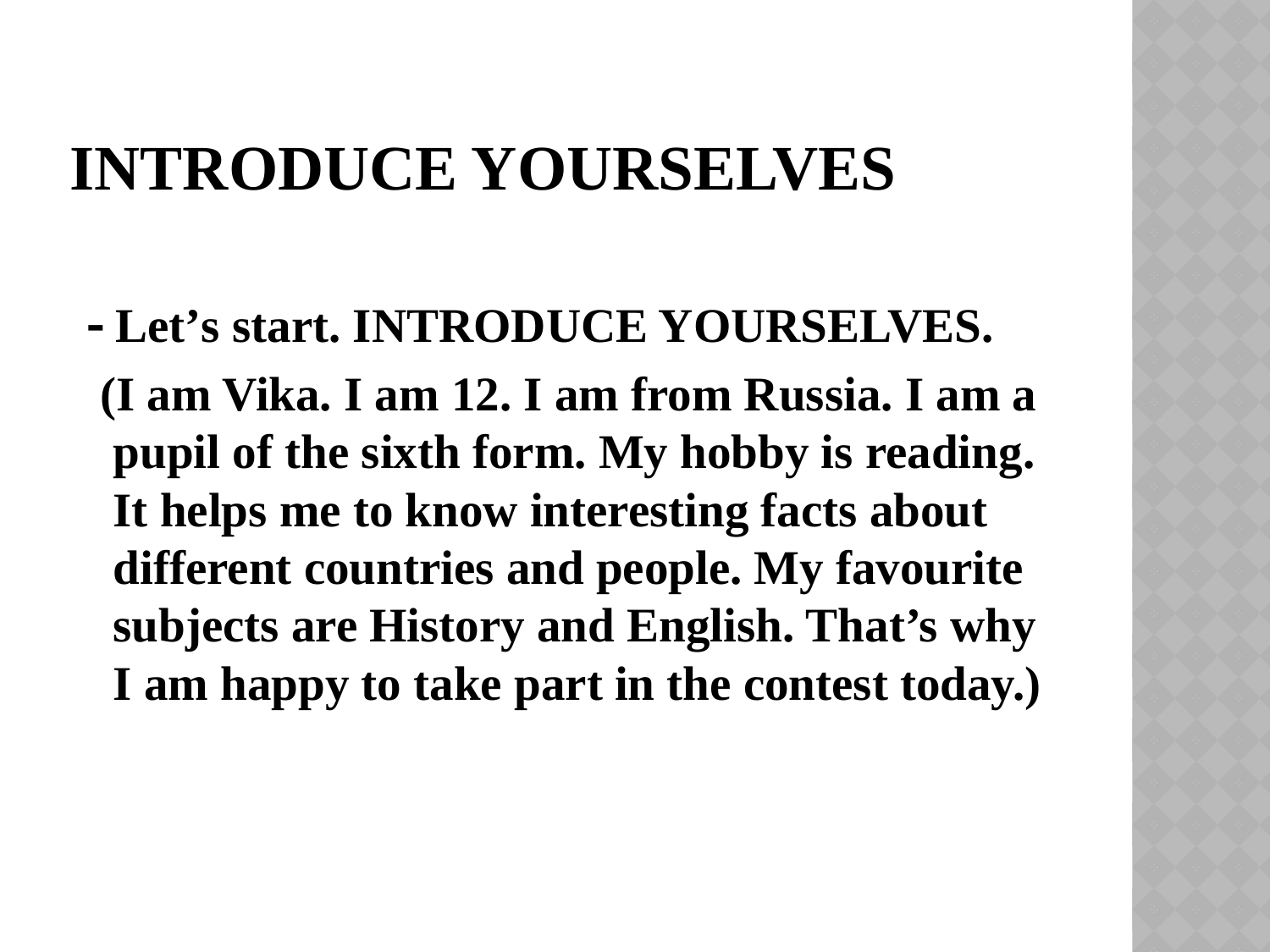

# INTRODUCE YOURSELVES

 - Let’s start. INTRODUCE YOURSELVES.
  (I am Vika. I am 12. I am from Russia. I am a pupil of the sixth form. My hobby is reading. It helps me to know interesting facts about different countries and people. My favourite subjects are History and English. That’s why I am happy to take part in the contest today.)